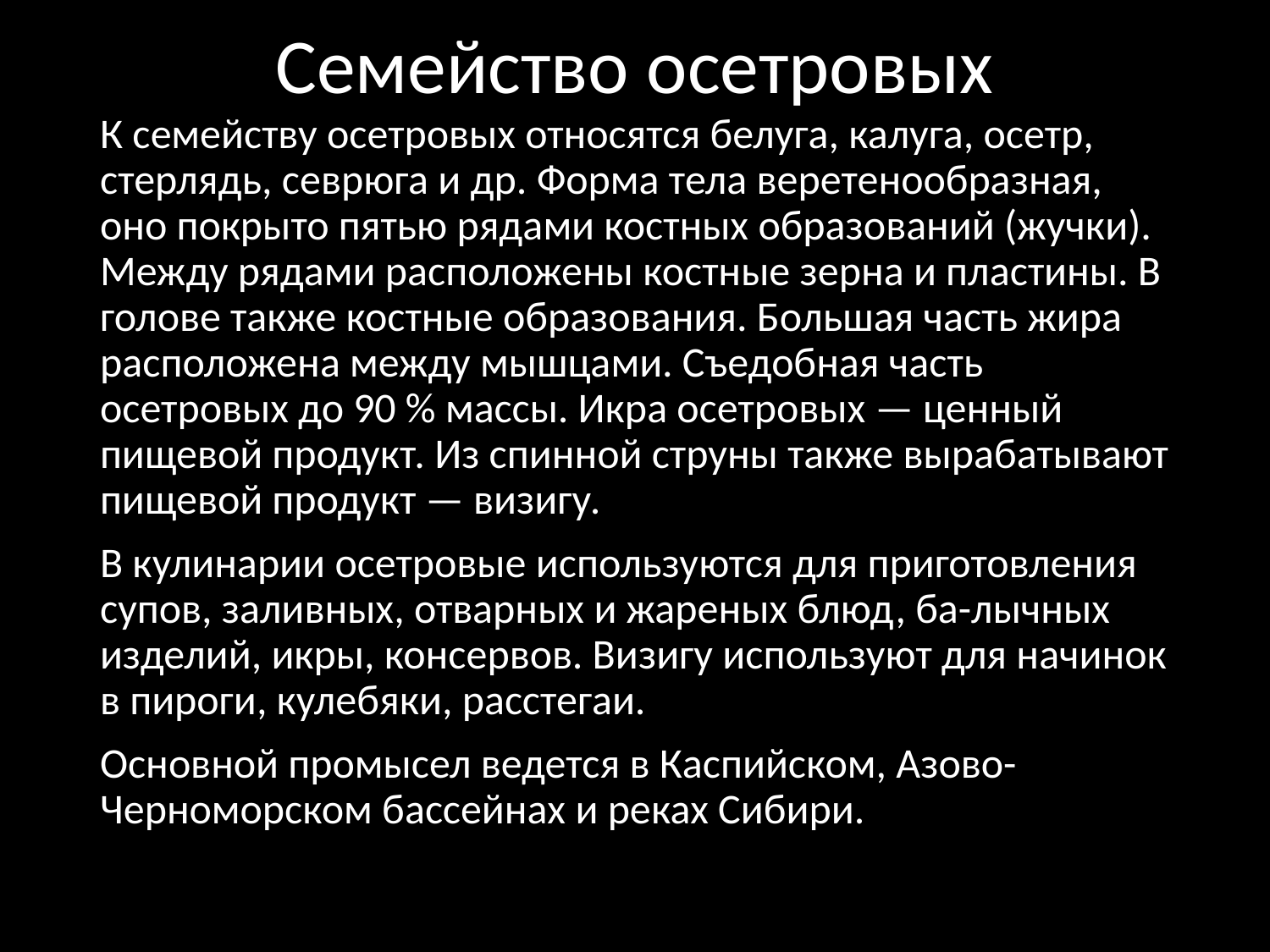

# Семейство осетровых
К семейству осетровых относятся белуга, калуга, осетр, стерлядь, севрюга и др. Форма тела веретенообразная, оно покрыто пятью рядами костных образований (жучки). Между рядами расположены костные зерна и пластины. В голове также костные образования. Большая часть жира расположена между мышцами. Съедобная часть осетровых до 90 % массы. Икра осетровых — ценный пищевой продукт. Из спинной струны также вырабатывают пищевой продукт — визигу.
В кулинарии осетровые используются для приготовления супов, заливных, отварных и жареных блюд, ба-лычных изделий, икры, консервов. Визигу используют для начинок в пироги, кулебяки, расстегаи.
Основной промысел ведется в Каспийском, Азово-Черноморском бассейнах и реках Сибири.